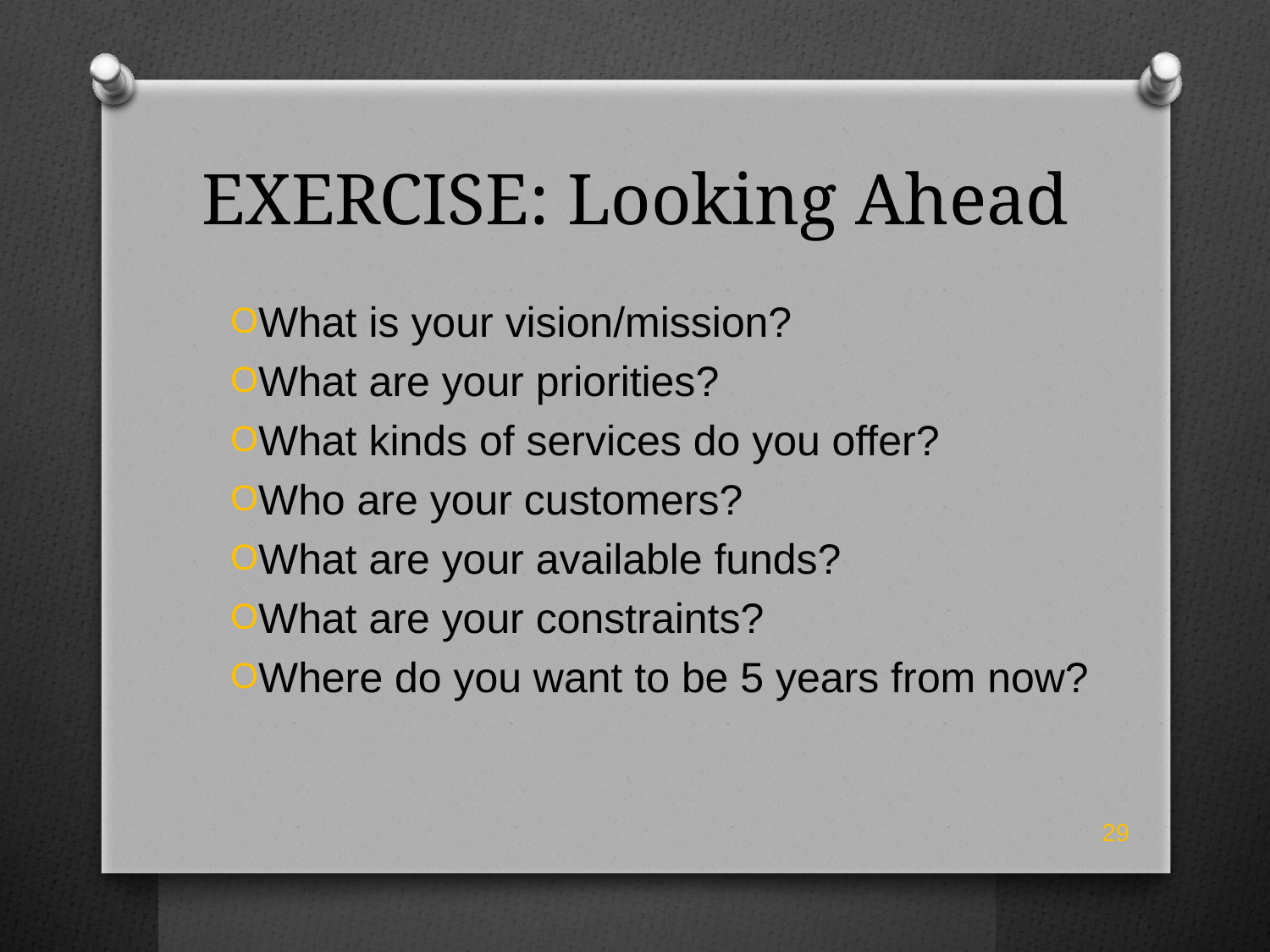

# EXERCISE: Looking Ahead
What is your vision/mission?
What are your priorities?
What kinds of services do you offer?
Who are your customers?
What are your available funds?
What are your constraints?
Where do you want to be 5 years from now?
29